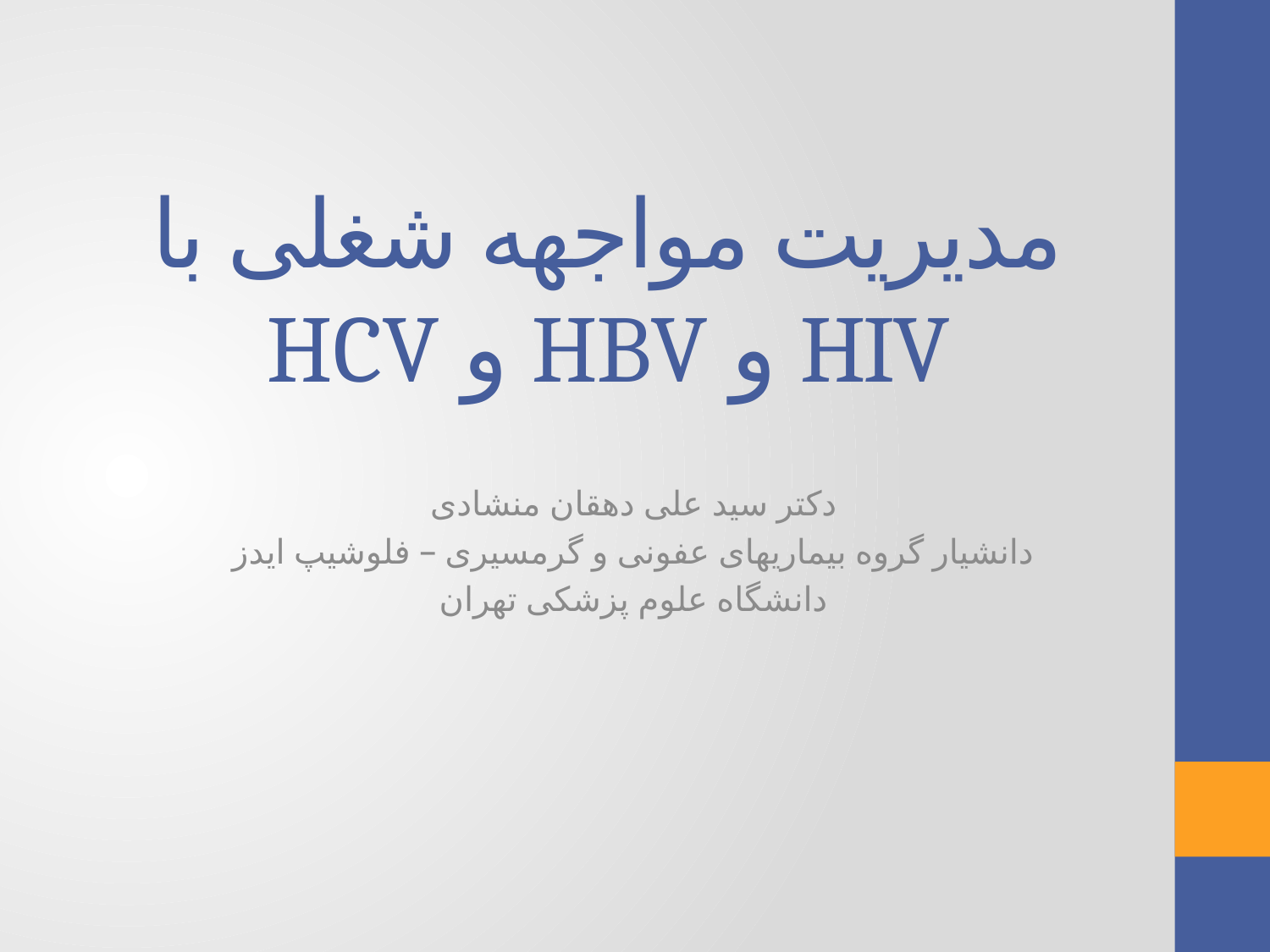

# مدیریت مواجهه شغلی با HIV و HBV و HCV
دکتر سید علی دهقان منشادی
دانشیار گروه بیماریهای عفونی و گرمسیری – فلوشیپ ایدز
دانشگاه علوم پزشکی تهران